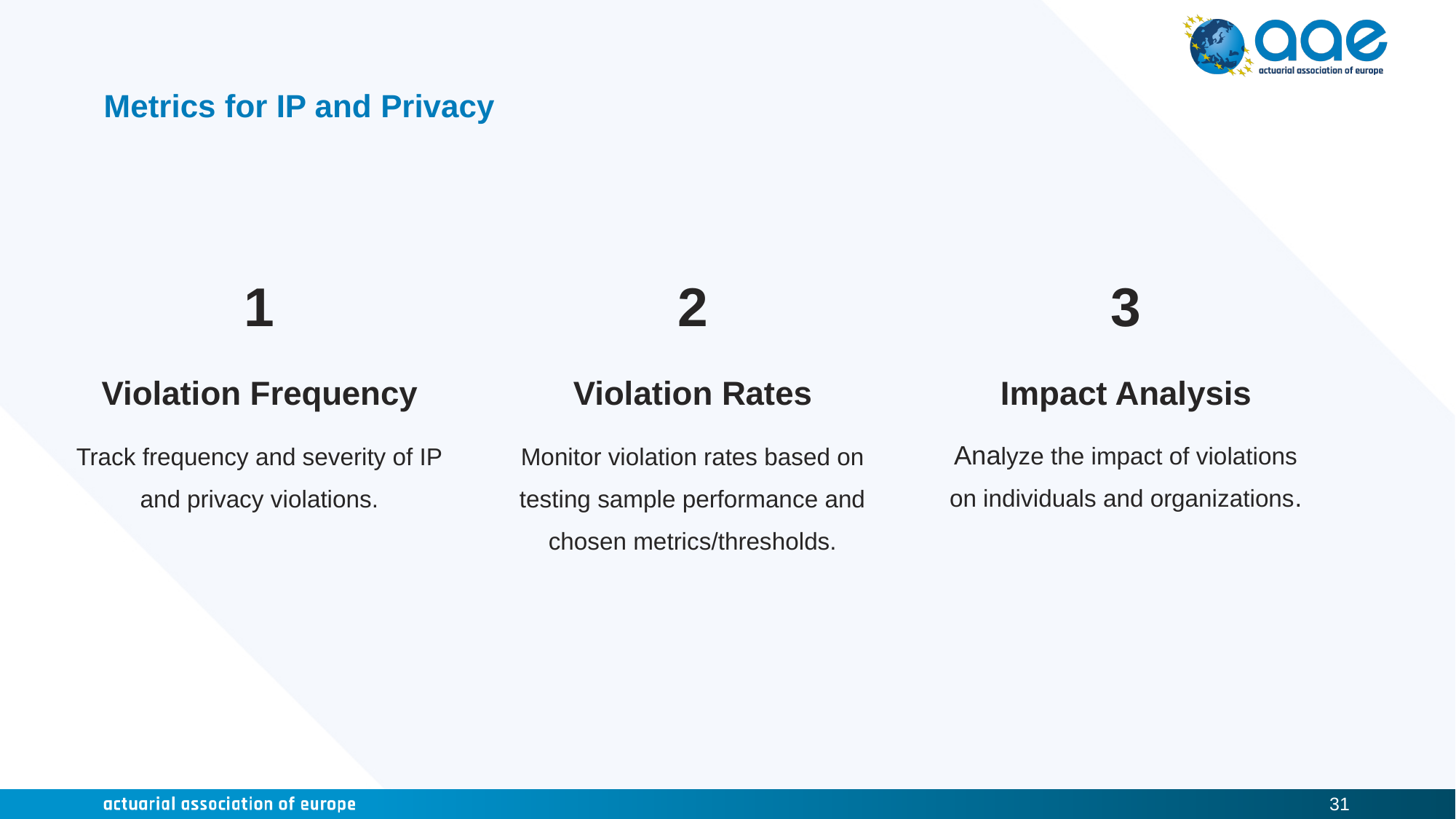

# Metrics for IP and Privacy
1
2
3
Violation Frequency
Violation Rates
Impact Analysis
Track frequency and severity of IP and privacy violations.
Monitor violation rates based on testing sample performance and chosen metrics/thresholds.
Analyze the impact of violations on individuals and organizations.
31